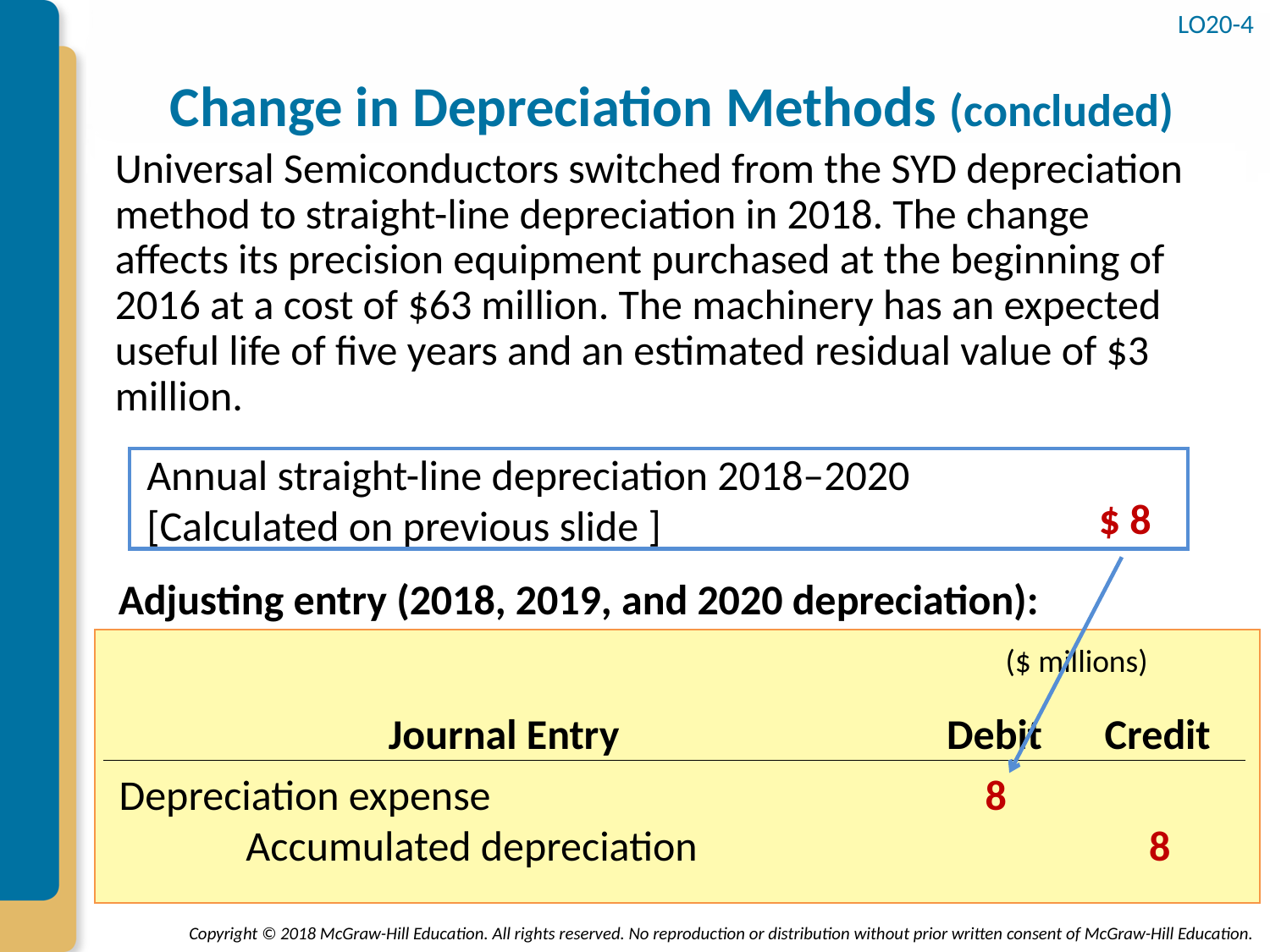

LO20-4
# Change in Depreciation Methods (concluded)
Universal Semiconductors switched from the SYD depreciation method to straight-line depreciation in 2018. The change affects its precision equipment purchased at the beginning of 2016 at a cost of $63 million. The machinery has an expected useful life of five years and an estimated residual value of $3 million.

Annual straight-line depreciation 2018–2020
[Calculated on previous slide ]

$ 8
Adjusting entry (2018, 2019, and 2020 depreciation):

($ millions)
Journal Entry
Debit
Credit
Depreciation expense
8
	Accumulated depreciation
8